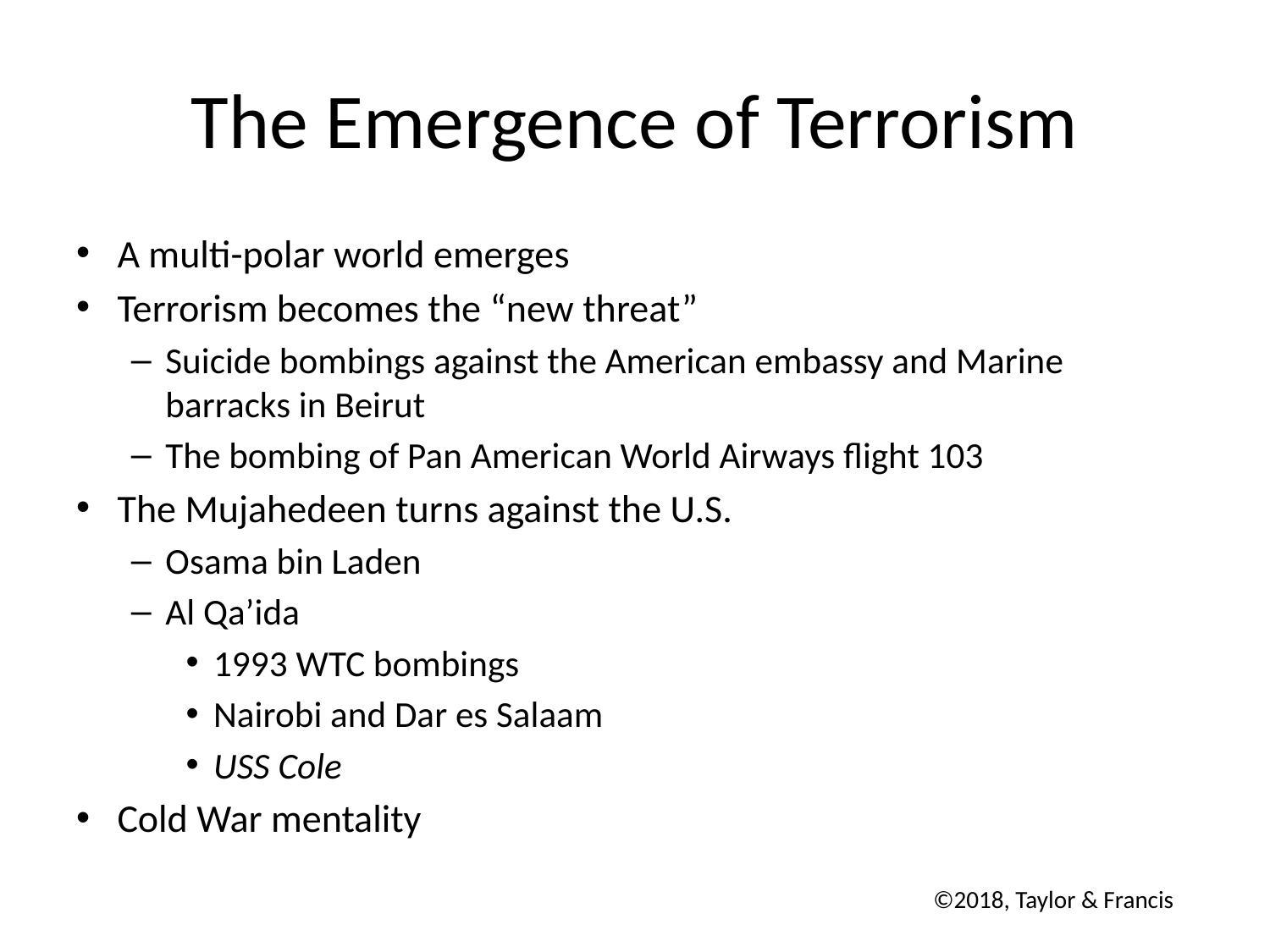

# The Emergence of Terrorism
A multi-polar world emerges
Terrorism becomes the “new threat”
Suicide bombings against the American embassy and Marine barracks in Beirut
The bombing of Pan American World Airways flight 103
The Mujahedeen turns against the U.S.
Osama bin Laden
Al Qa’ida
1993 WTC bombings
Nairobi and Dar es Salaam
USS Cole
Cold War mentality

©2018, Taylor & Francis